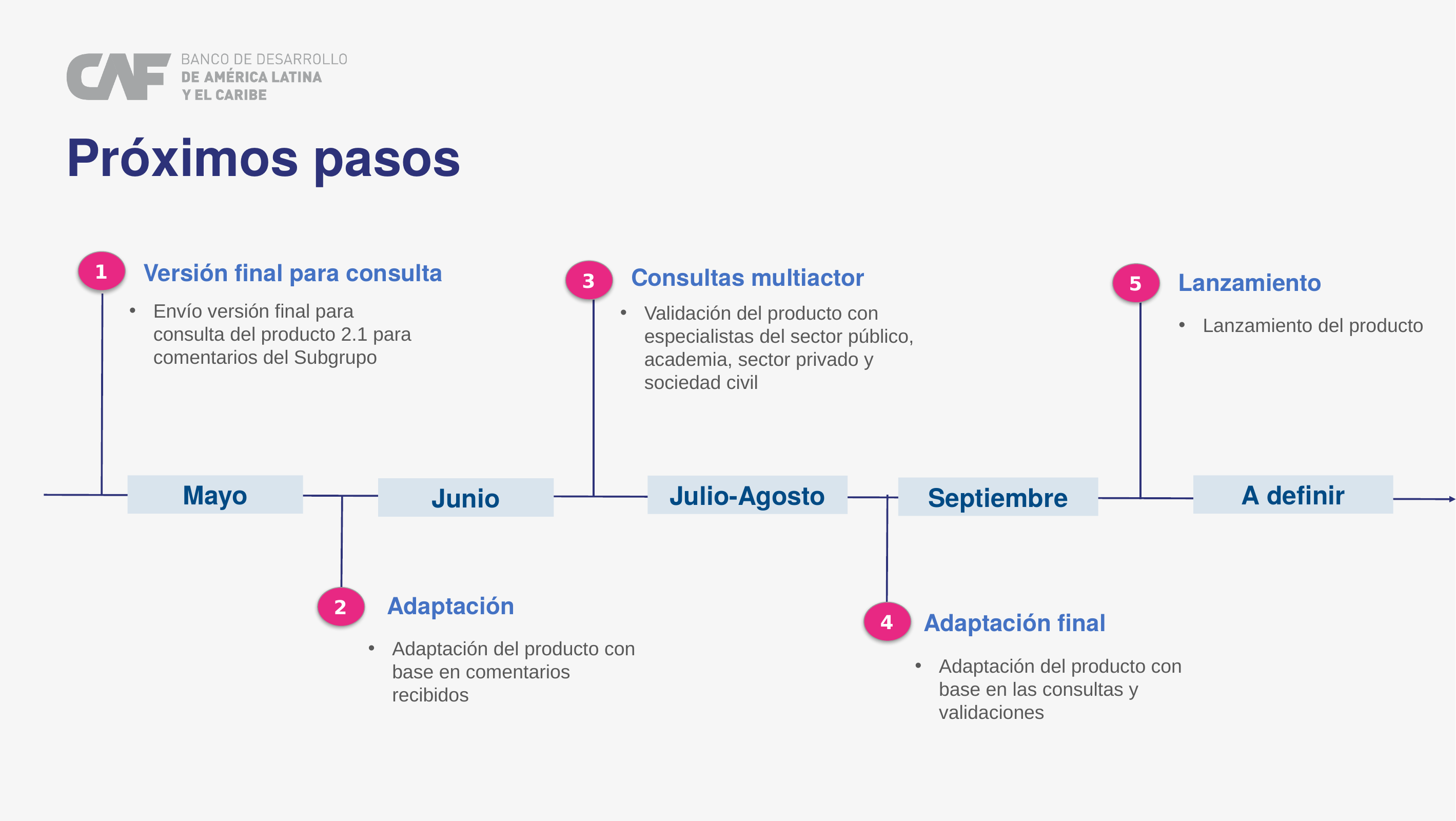

Próximos pasos

1
Versión final para consulta
Consultas multiactor

3

5
Lanzamiento
Envío versión final para consulta del producto 2.1 para comentarios del Subgrupo
Validación del producto con especialistas del sector público, academia, sector privado y sociedad civil
Lanzamiento del producto
A definir
Mayo
Julio-Agosto
Septiembre
Junio
Adaptación

2

4
Adaptación final
Adaptación del producto con base en comentarios recibidos
Adaptación del producto con base en las consultas y validaciones